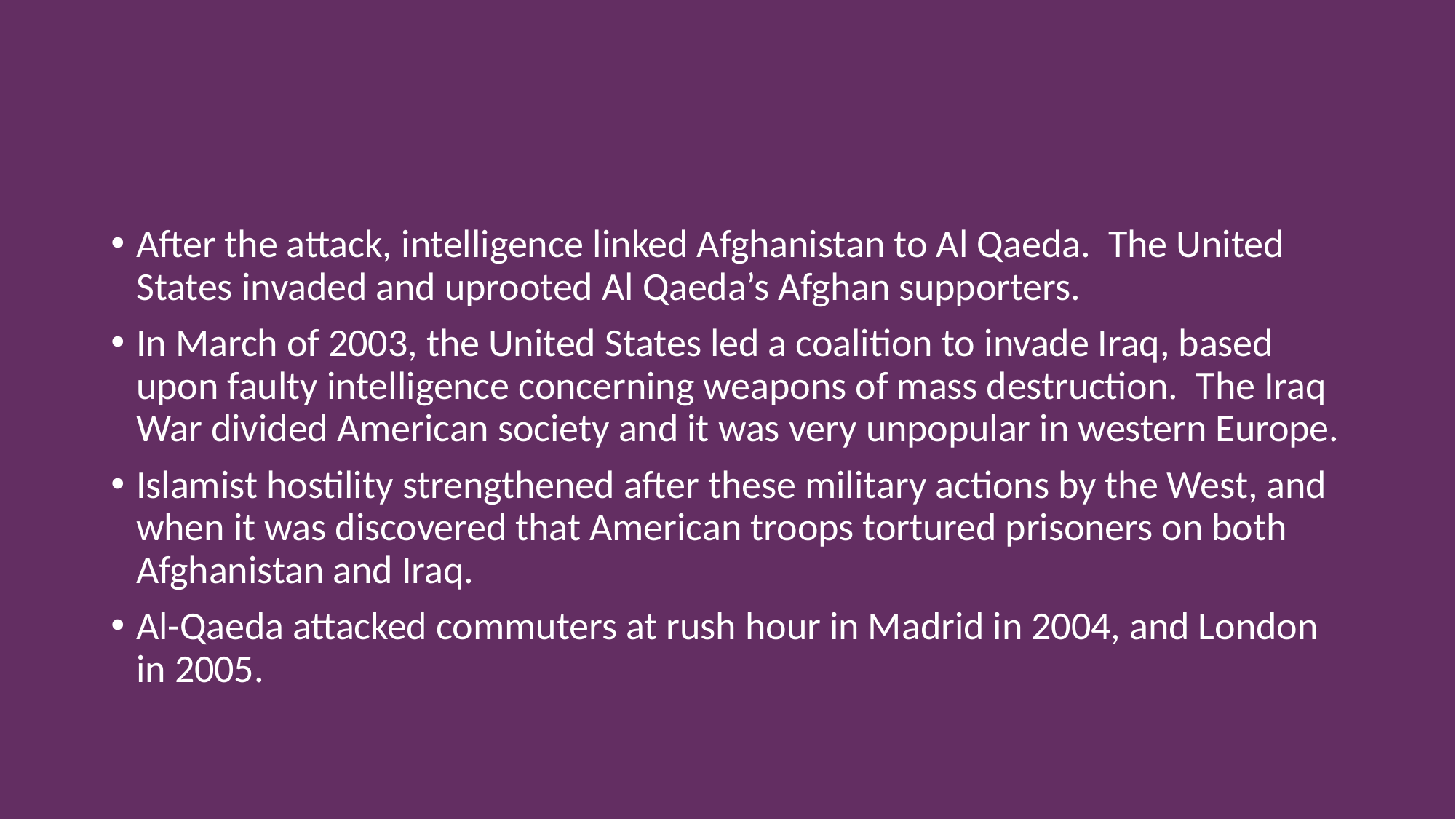

After the attack, intelligence linked Afghanistan to Al Qaeda.  The United States invaded and uprooted Al Qaeda’s Afghan supporters.
In March of 2003, the United States led a coalition to invade Iraq, based upon faulty intelligence concerning weapons of mass destruction.  The Iraq War divided American society and it was very unpopular in western Europe.
Islamist hostility strengthened after these military actions by the West, and when it was discovered that American troops tortured prisoners on both Afghanistan and Iraq.
Al-Qaeda attacked commuters at rush hour in Madrid in 2004, and London in 2005.